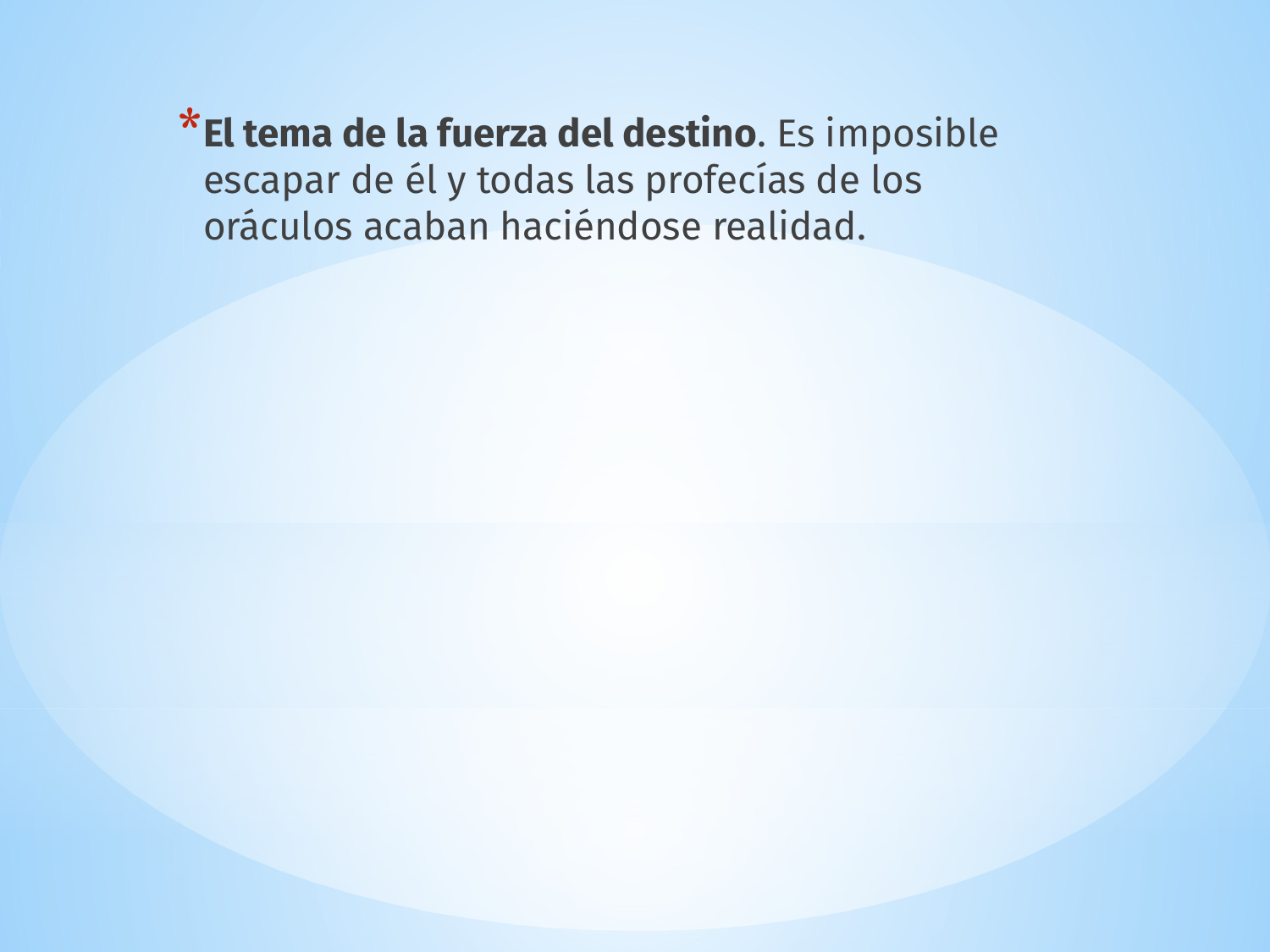

El tema de la fuerza del destino. Es imposible escapar de él y todas las profecías de los oráculos acaban haciéndose realidad.
#